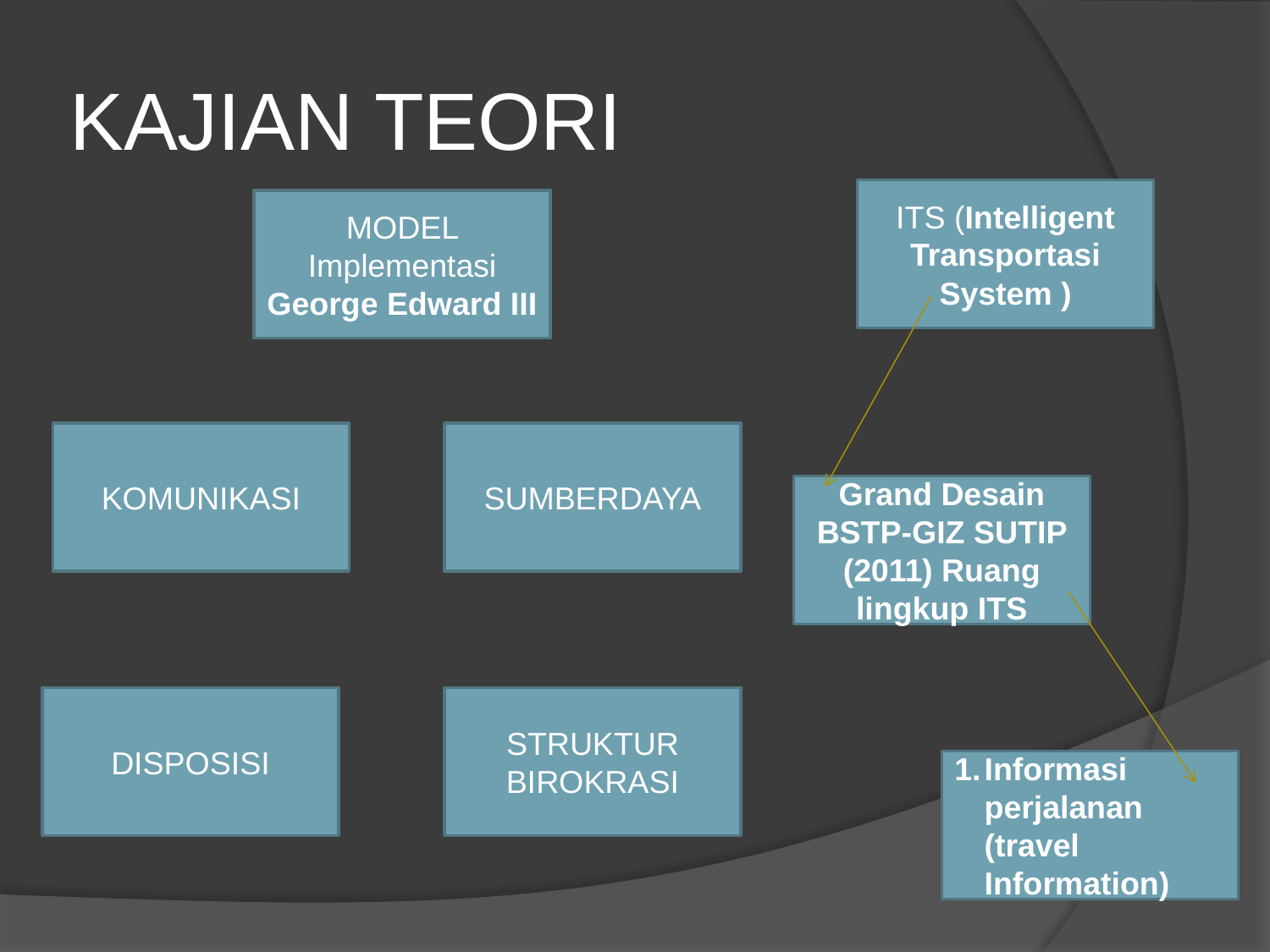

# KAJIAN TEORI
ITS (Intelligent Transportasi System )
MODEL Implementasi George Edward III
KOMUNIKASI
SUMBERDAYA
Grand Desain BSTP-GIZ SUTIP (2011) Ruang lingkup ITS
DISPOSISI
STRUKTUR BIROKRASI
Informasi perjalanan (travel Information)